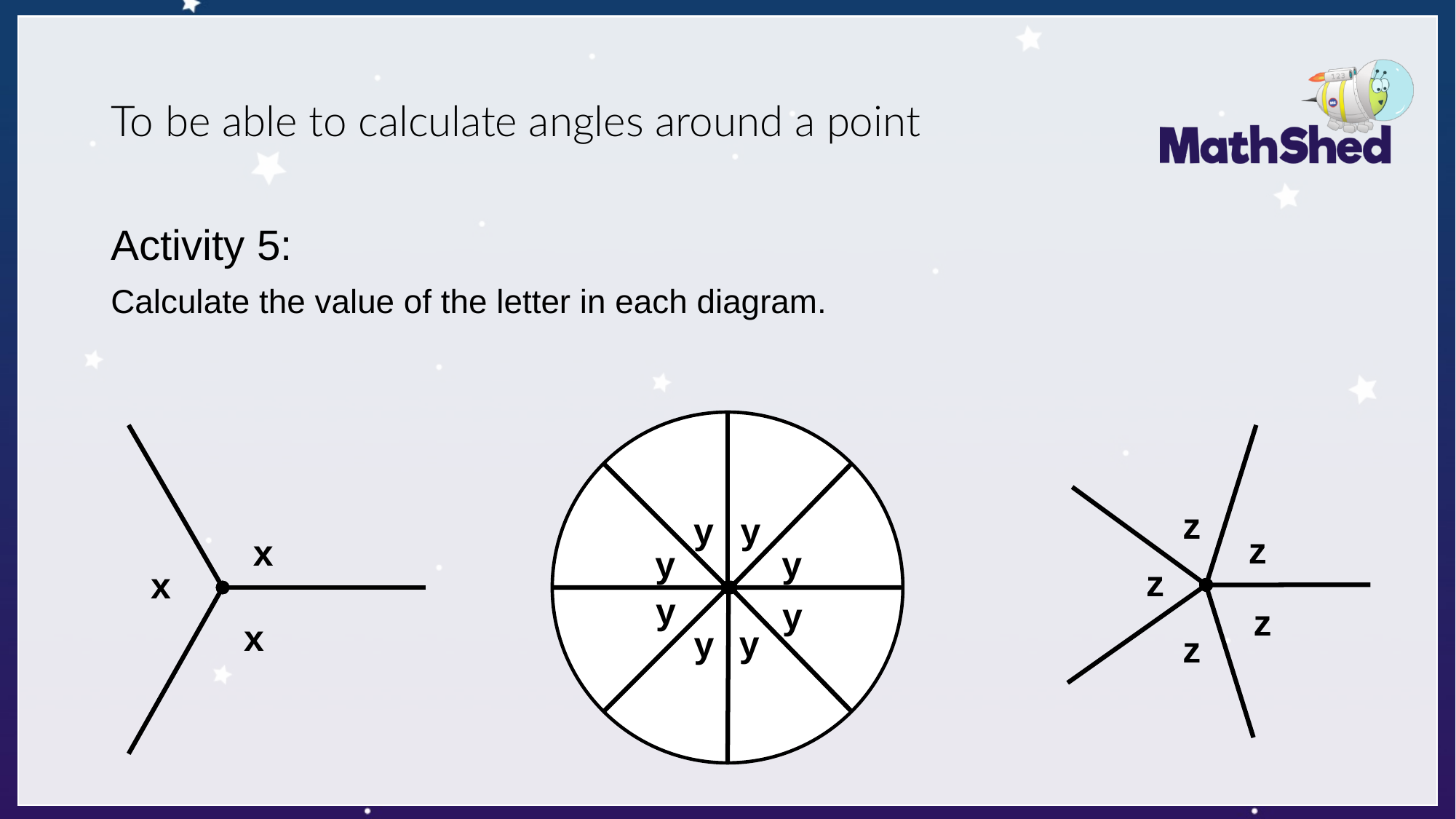

# To be able to calculate angles around a point
Activity 5:
Calculate the value of the letter in each diagram.

z
y
y
z
x
y
y
z
x
y
y
z
x
y
y
z